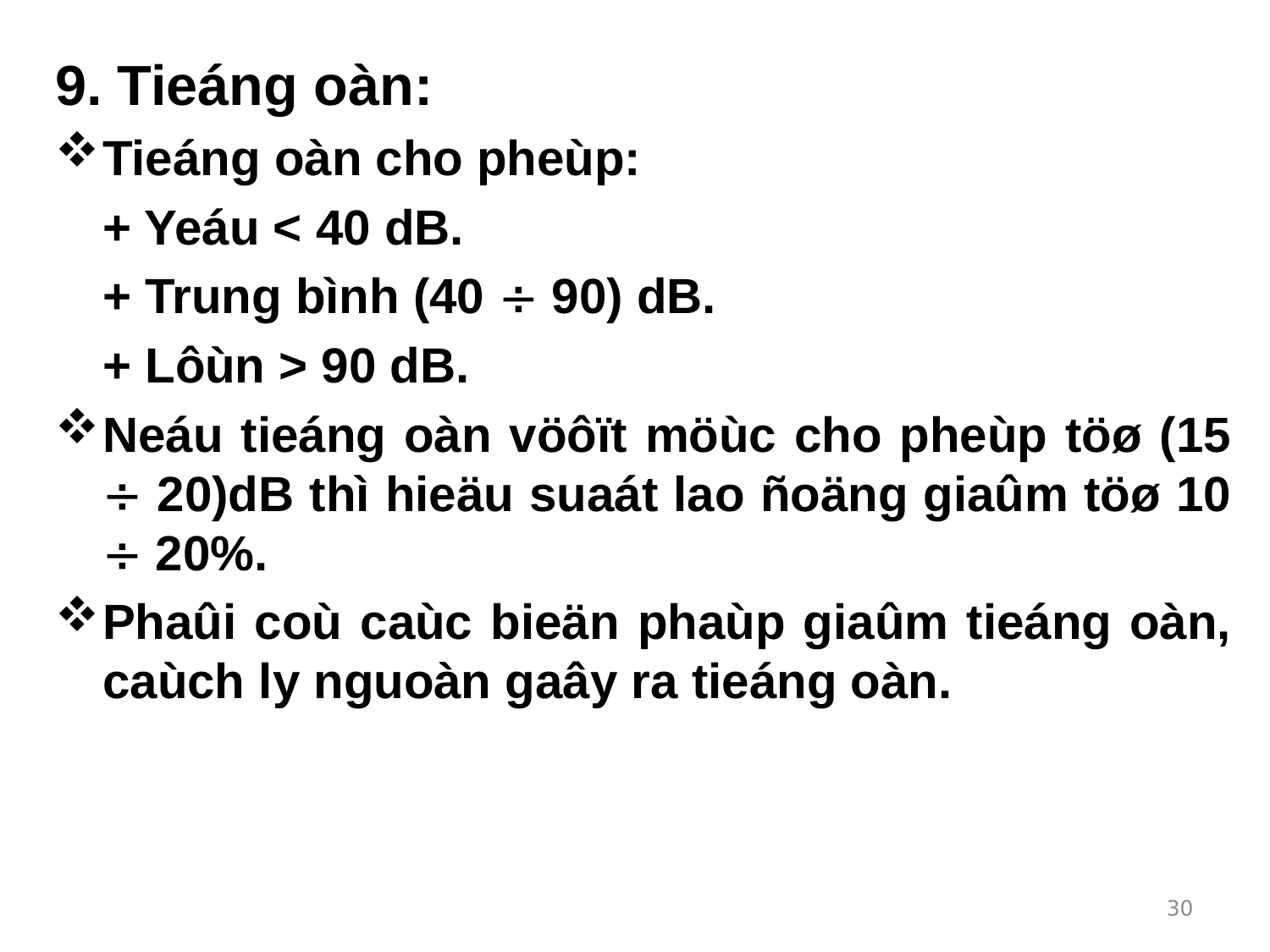

9. Tieáng oàn:
Tieáng oàn cho pheùp:
	+ Yeáu < 40 dB.
	+ Trung bình (40 ÷ 90) dB.
	+ Lôùn > 90 dB.
Neáu tieáng oàn vöôït möùc cho pheùp töø (15 ÷ 20)dB thì hieäu suaát lao ñoäng giaûm töø 10 ÷ 20%.
Phaûi coù caùc bieän phaùp giaûm tieáng oàn, caùch ly nguoàn gaây ra tieáng oàn.
30